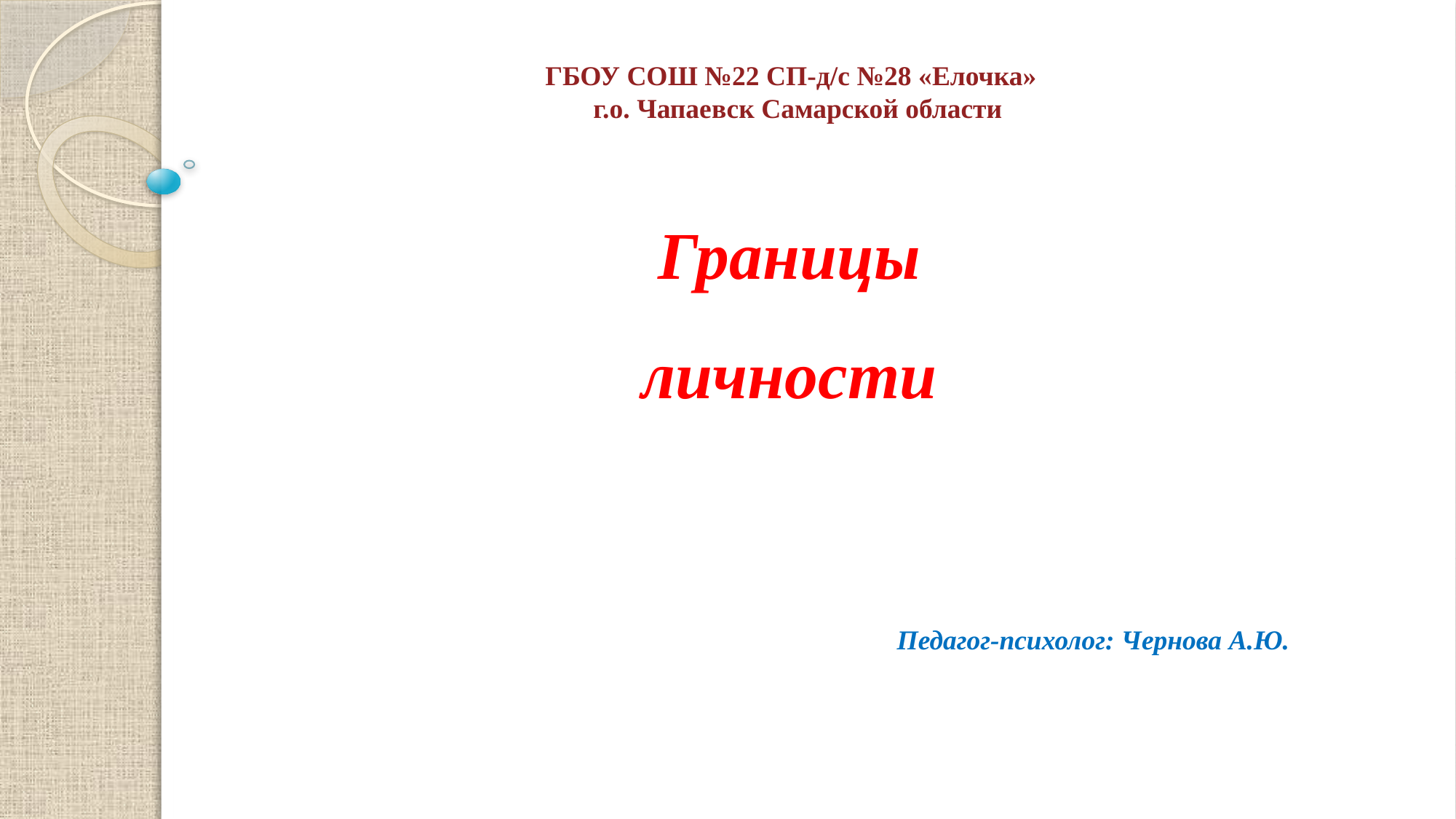

ГБОУ СОШ №22 СП-д/с №28 «Елочка»
 г.о. Чапаевск Самарской области

Границы
личности

                                                                                            Педагог-психолог: Чернова А.Ю.